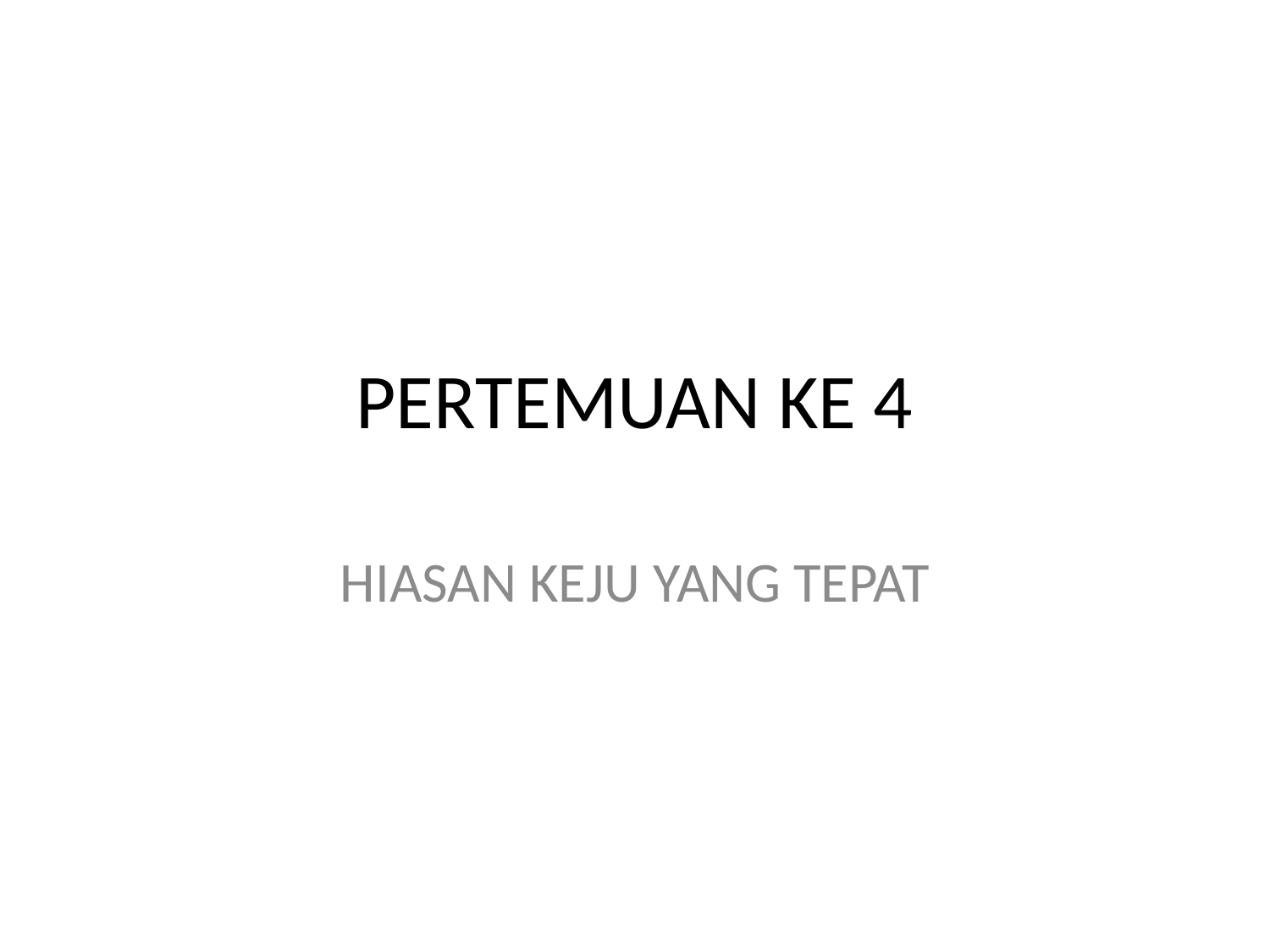

# PERTEMUAN KE 4
HIASAN KEJU YANG TEPAT